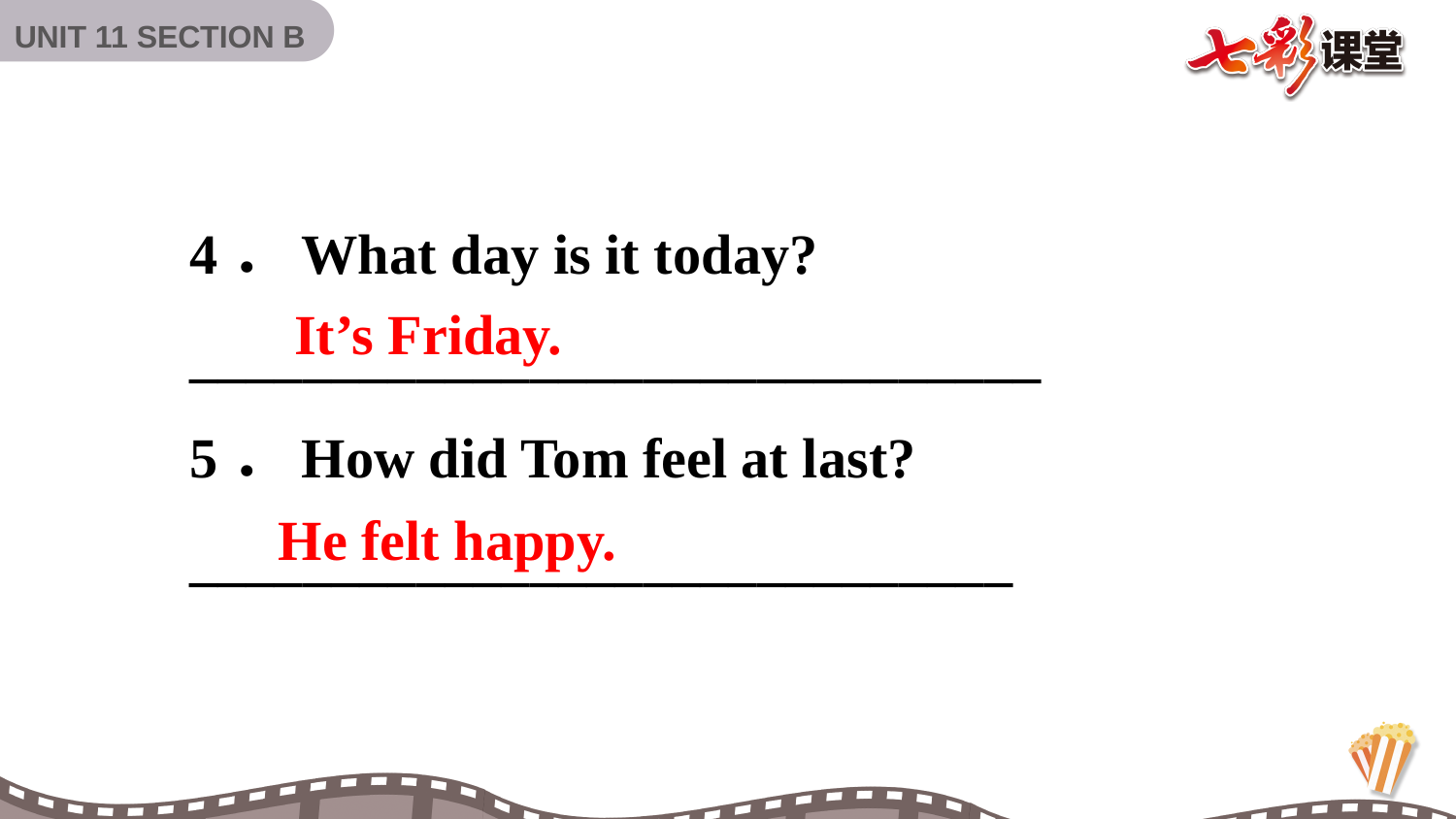

4．What day is it today?
______________________________
5．How did Tom feel at last?
_____________________________
It’s Friday.
He felt happy.